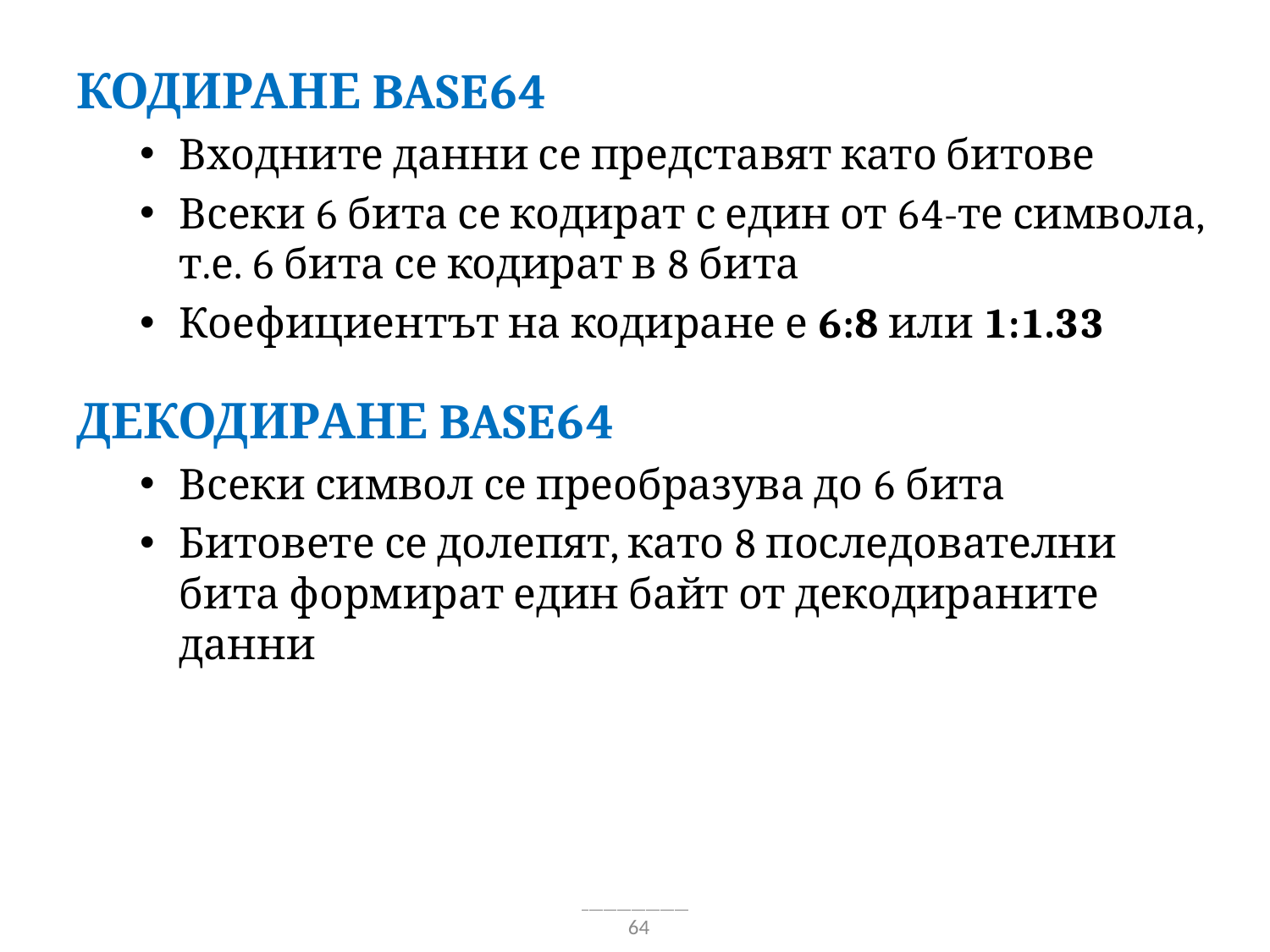

Кодиране Base64
Входните данни се представят като битове
Всеки 6 бита се кодират с един от 64-те символа,
т.е. 6 бита се кодират в 8 бита
Коефициентът на кодиране е 6:8 или 1:1.33
Декодиране Base64
Всеки символ се преобразува до 6 бита
Битовете се долепят, като 8 последователни бита формират един байт от декодираните данни
64